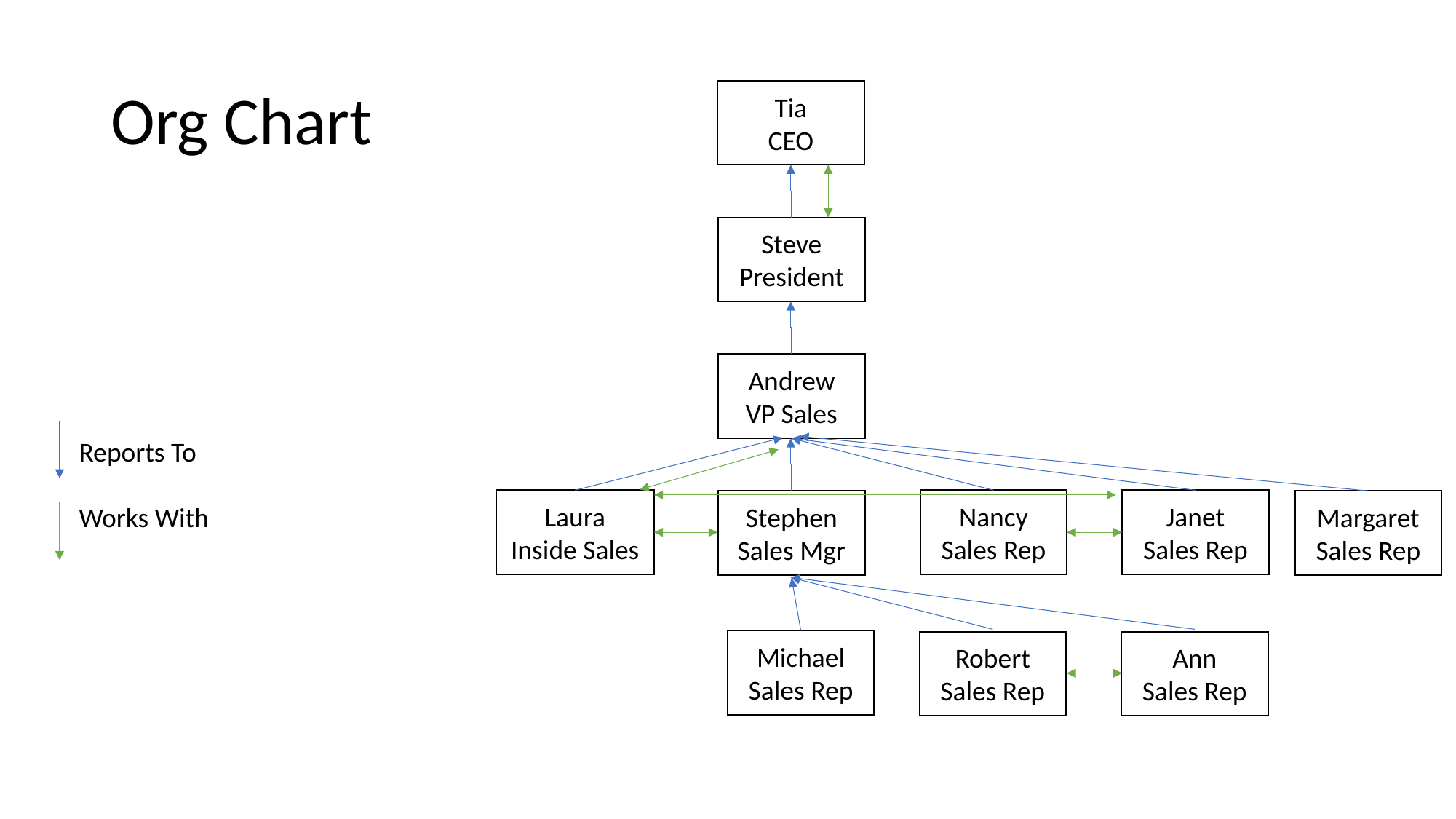

# Org Chart
Tia
CEO
Steve
President
Andrew
VP Sales
Reports To

Works With
Laura
Inside Sales
Nancy
Sales Rep
Janet
Sales Rep
Stephen
Sales Mgr
Margaret
Sales Rep
Michael
Sales Rep
Robert
Sales Rep
Ann
Sales Rep